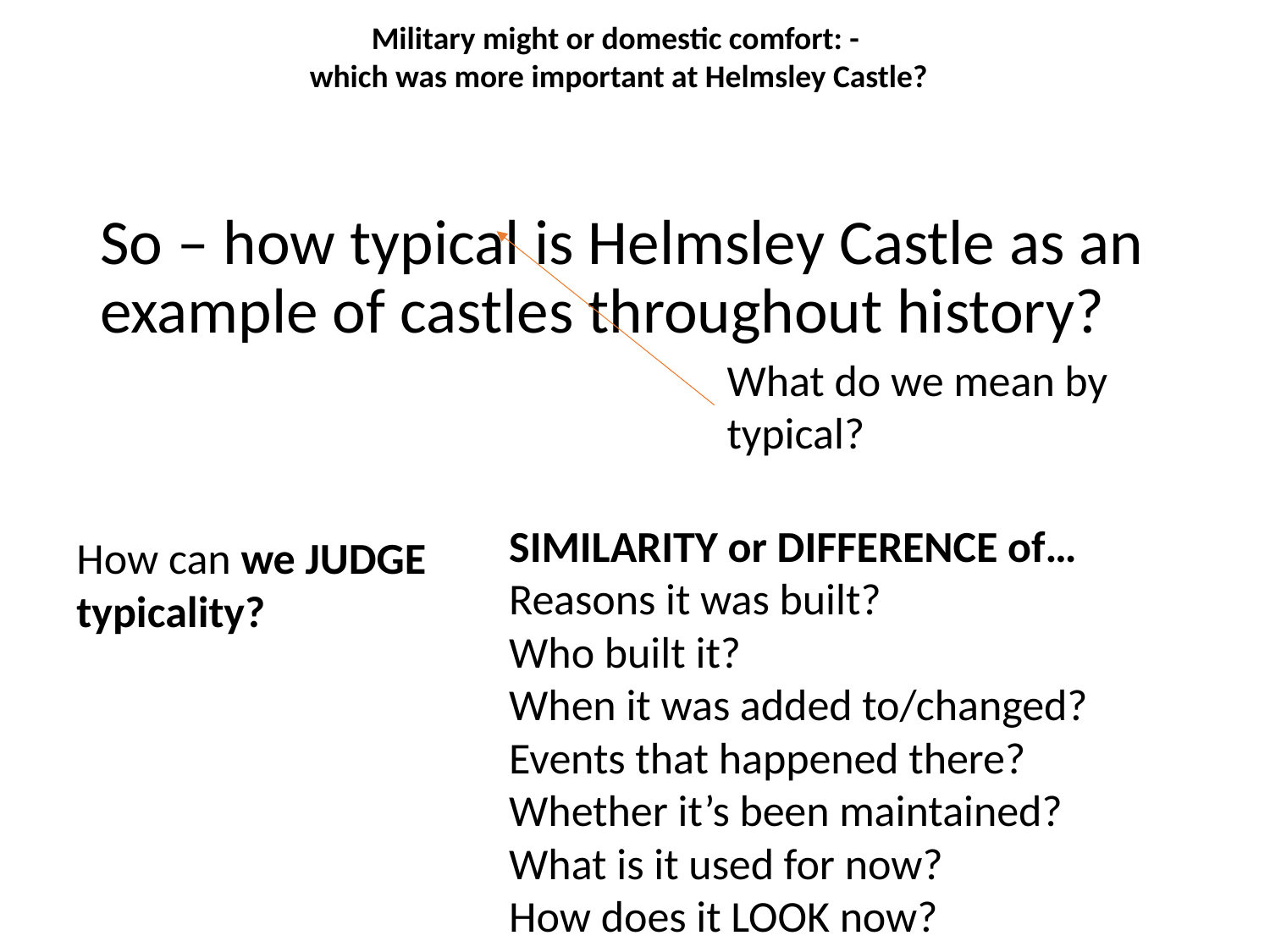

Military might or domestic comfort: -
which was more important at Helmsley Castle?
# So – how typical is Helmsley Castle as an example of castles throughout history?
What do we mean by typical?
SIMILARITY or DIFFERENCE of…
Reasons it was built?
Who built it?
When it was added to/changed?
Events that happened there?
Whether it’s been maintained?
What is it used for now?
How does it LOOK now?
How can we JUDGE typicality?